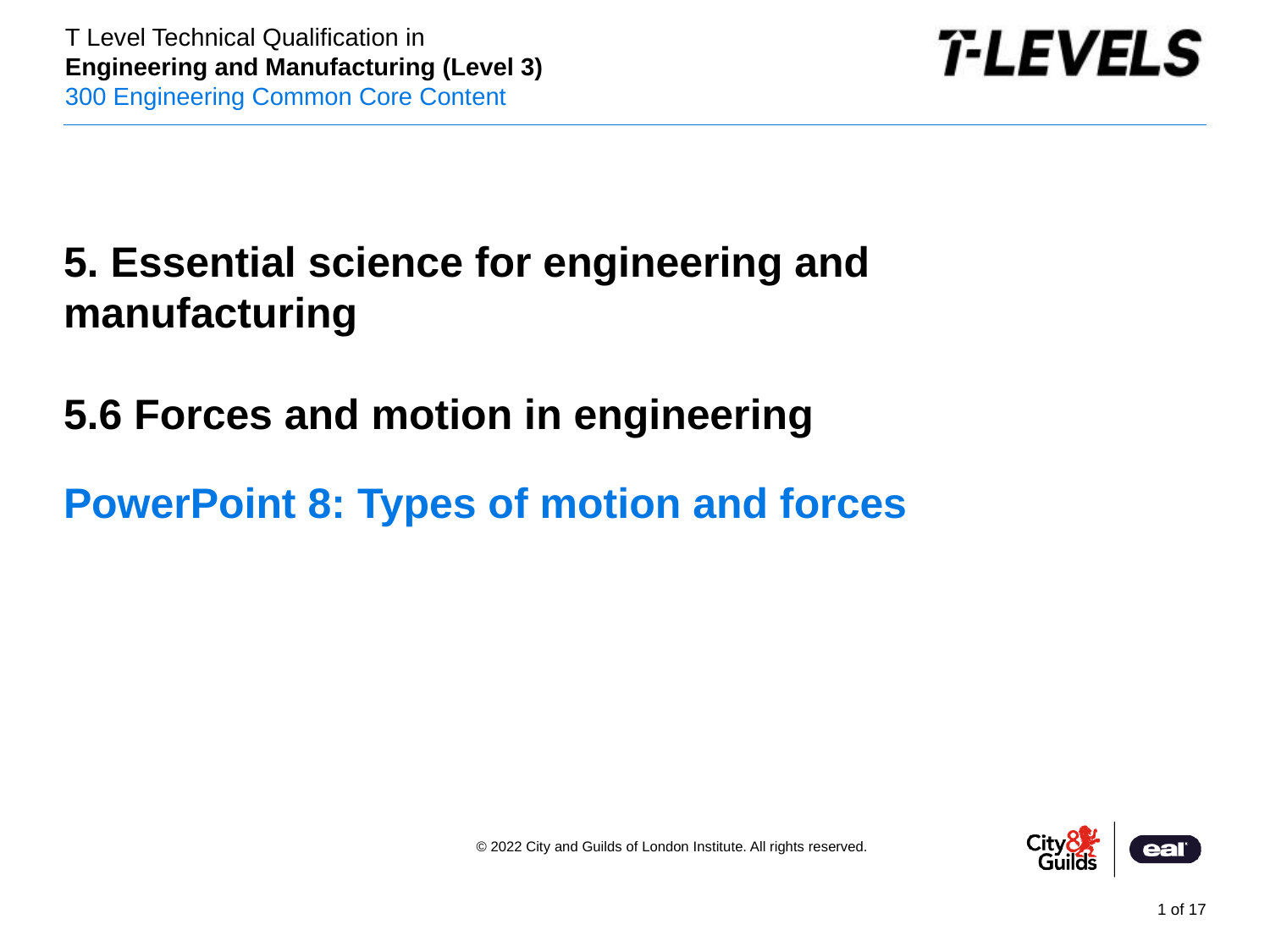

PowerPoint presentation
5. Essential science for engineering and manufacturing

5.6 Forces and motion in engineering

# PowerPoint 8: Types of motion and forces